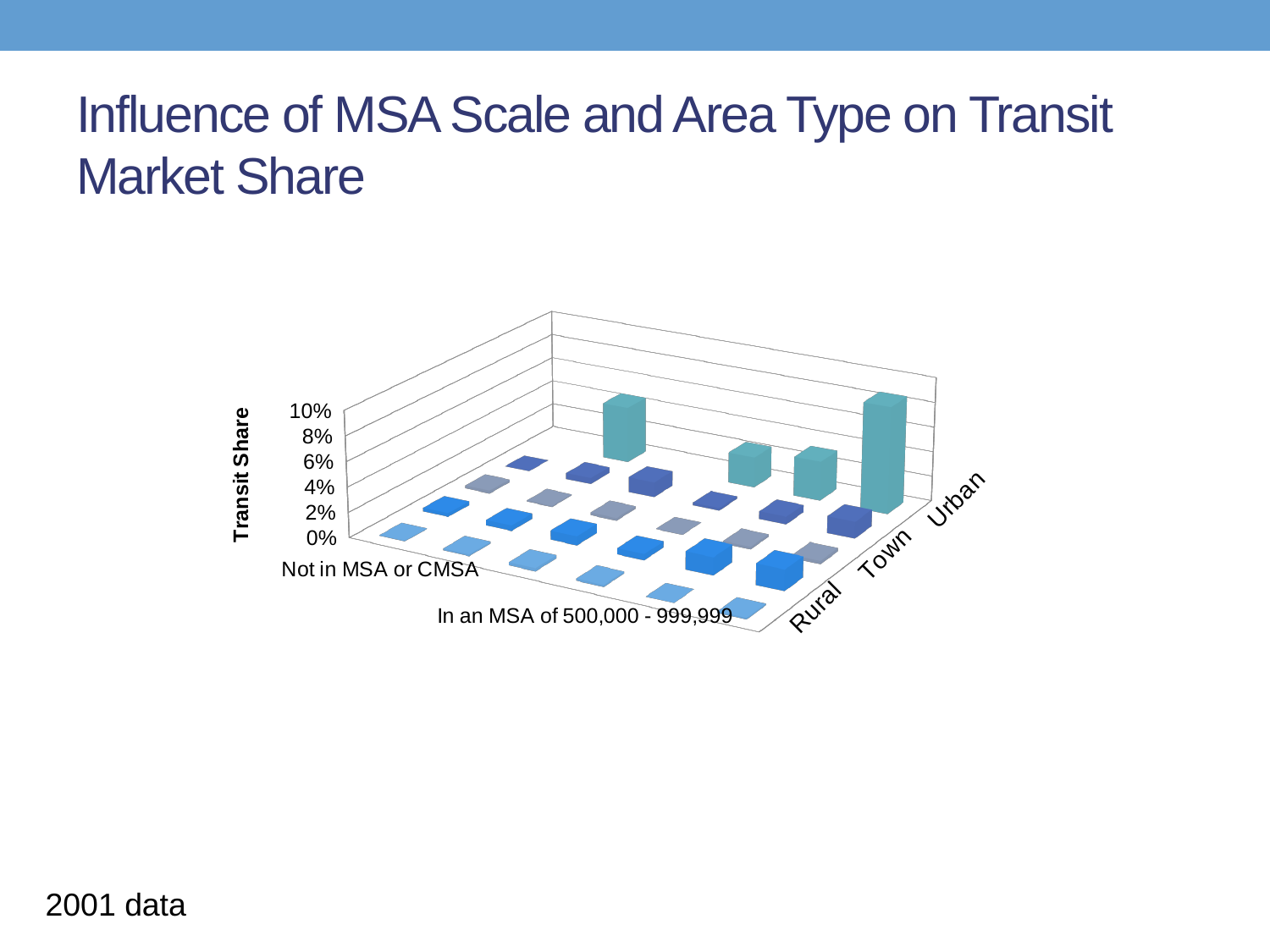

# Influence of MSA Scale and Area Type on Transit Market Share

[unsupported chart]

2001 data